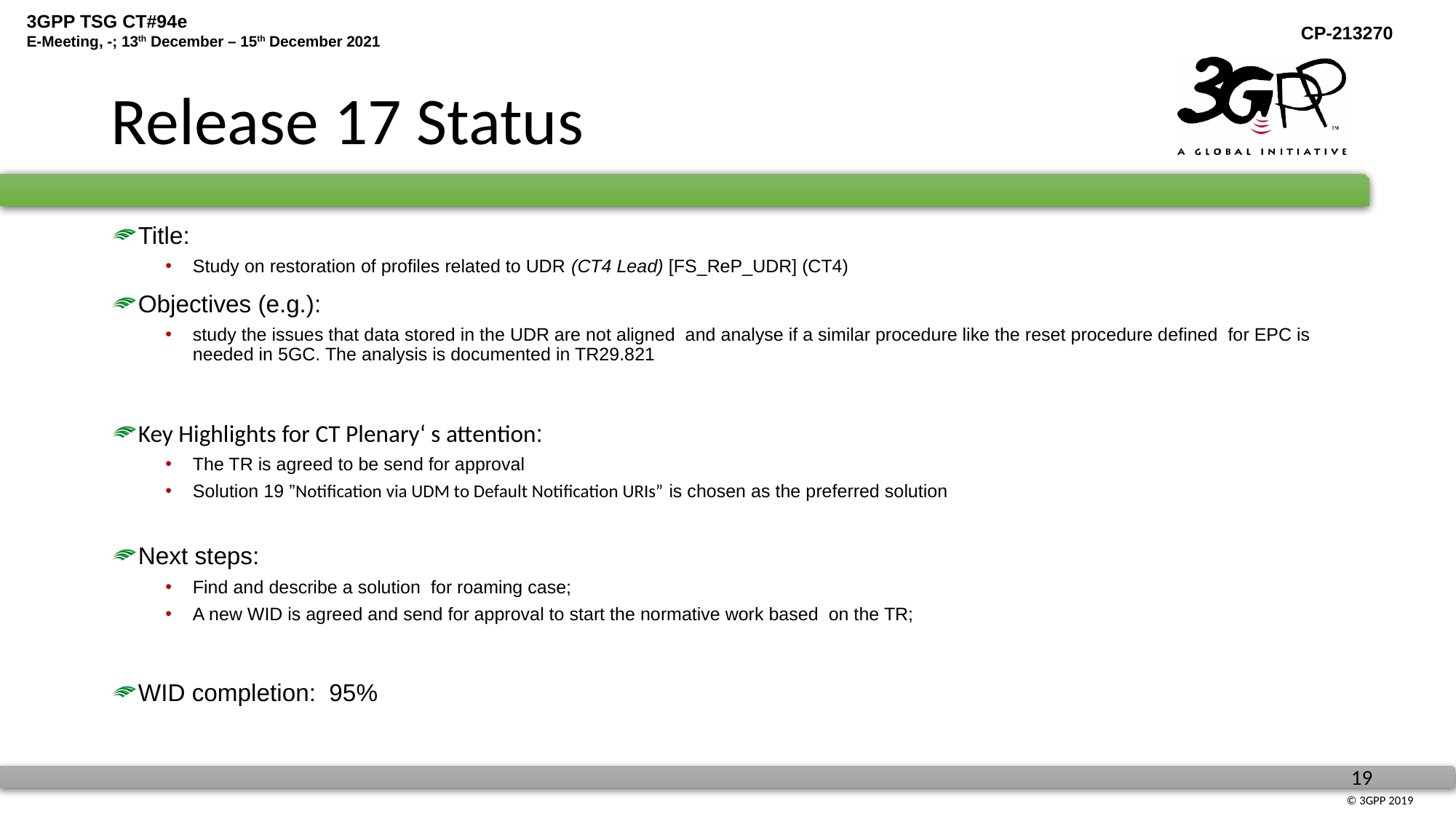

# Release 17 Status
Title:
Study on restoration of profiles related to UDR (CT4 Lead) [FS_ReP_UDR] (CT4)
Objectives (e.g.):
study the issues that data stored in the UDR are not aligned  and analyse if a similar procedure like the reset procedure defined  for EPC is needed in 5GC. The analysis is documented in TR29.821

Key Highlights for CT Plenary‘ s attention:
The TR is agreed to be send for approval
Solution 19 ”Notification via UDM to Default Notification URIs” is chosen as the preferred solution

Next steps:
Find and describe a solution  for roaming case;
A new WID is agreed and send for approval to start the normative work based  on the TR;

WID completion:  95%